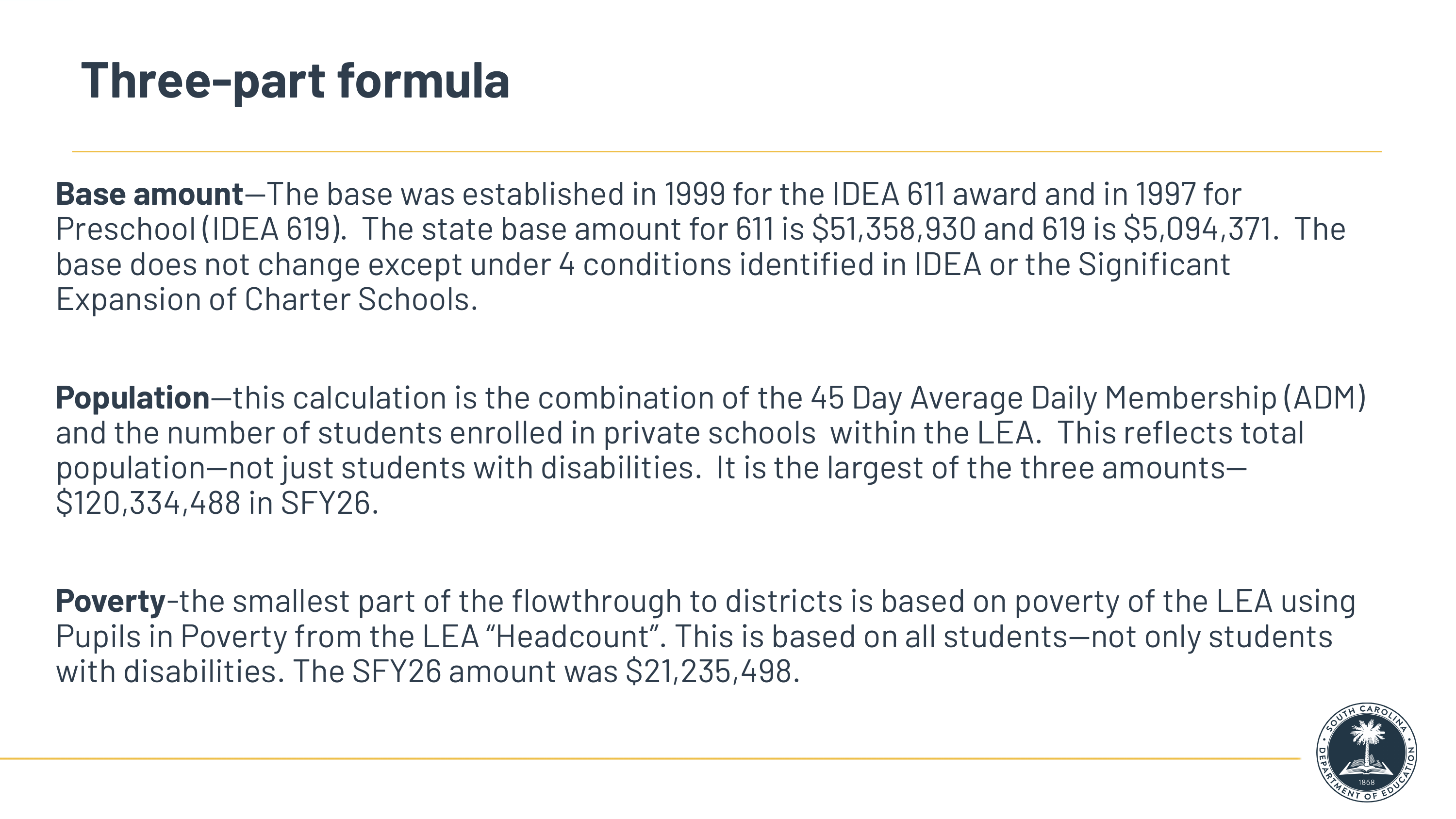

# Three-part formula
Base amount—The base was established in 1999 for the IDEA 611 award and in 1997 for Preschool (IDEA 619).  The state base amount for 611 is $51,358,930 and 619 is $5,094,371.  The base does not change except under 4 conditions identified in IDEA or the Significant Expansion of Charter Schools.

Population—this calculation is the combination of the 45 Day Average Daily Membership (ADM) and the number of students enrolled in private schools  within the LEA.  This reflects total population—not just students with disabilities.  It is the largest of the three amounts—$120,334,488 in SFY26.

Poverty-the smallest part of the flowthrough to districts is based on poverty of the LEA using Pupils in Poverty from the LEA “Headcount”. This is based on all students—not only students with disabilities. The SFY26 amount was $21,235,498.